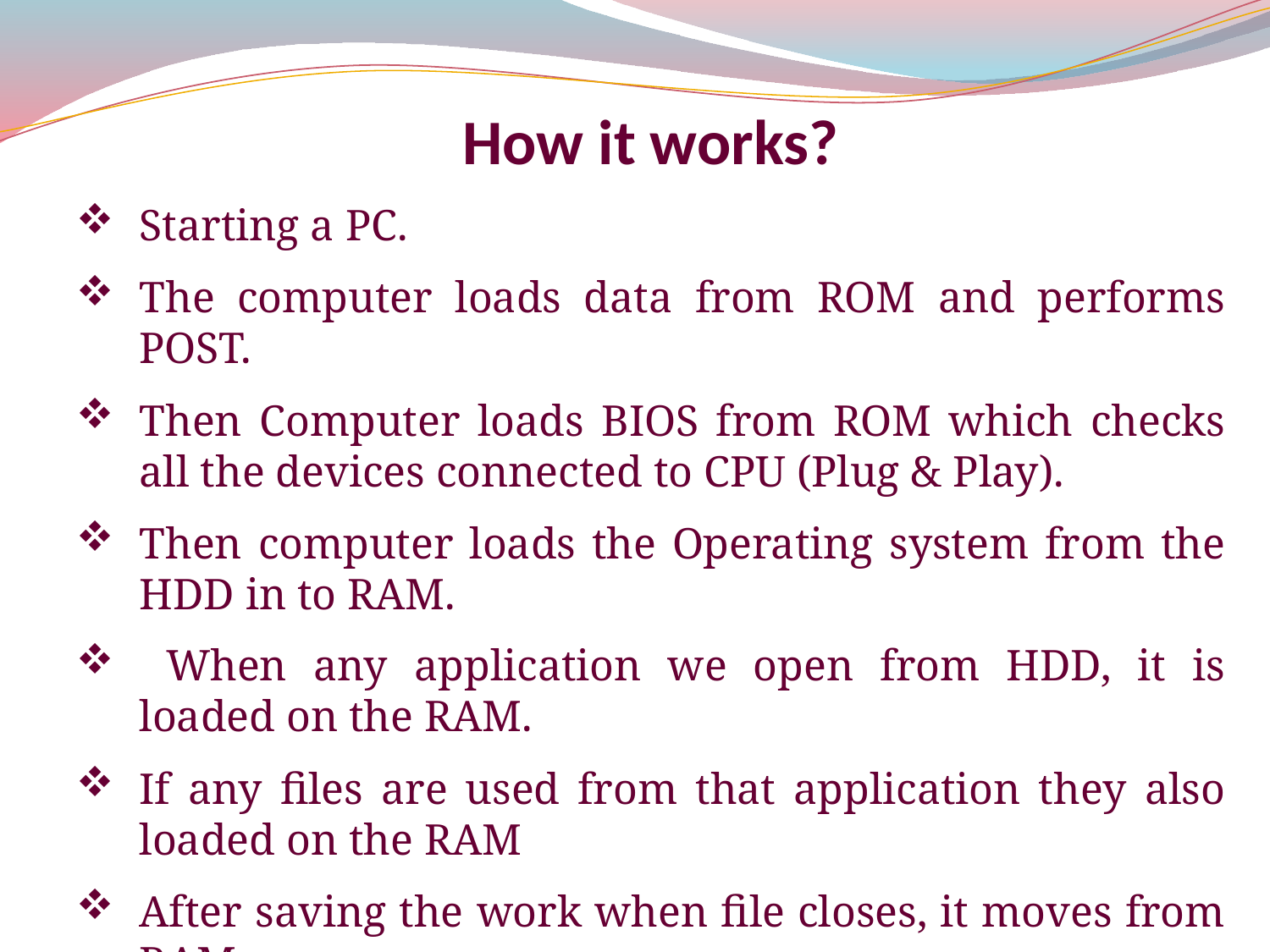

How it works?
Starting a PC.
The computer loads data from ROM and performs POST.
Then Computer loads BIOS from ROM which checks all the devices connected to CPU (Plug & Play).
Then computer loads the Operating system from the HDD in to RAM.
 When any application we open from HDD, it is loaded on the RAM.
If any files are used from that application they also loaded on the RAM
After saving the work when file closes, it moves from RAM.